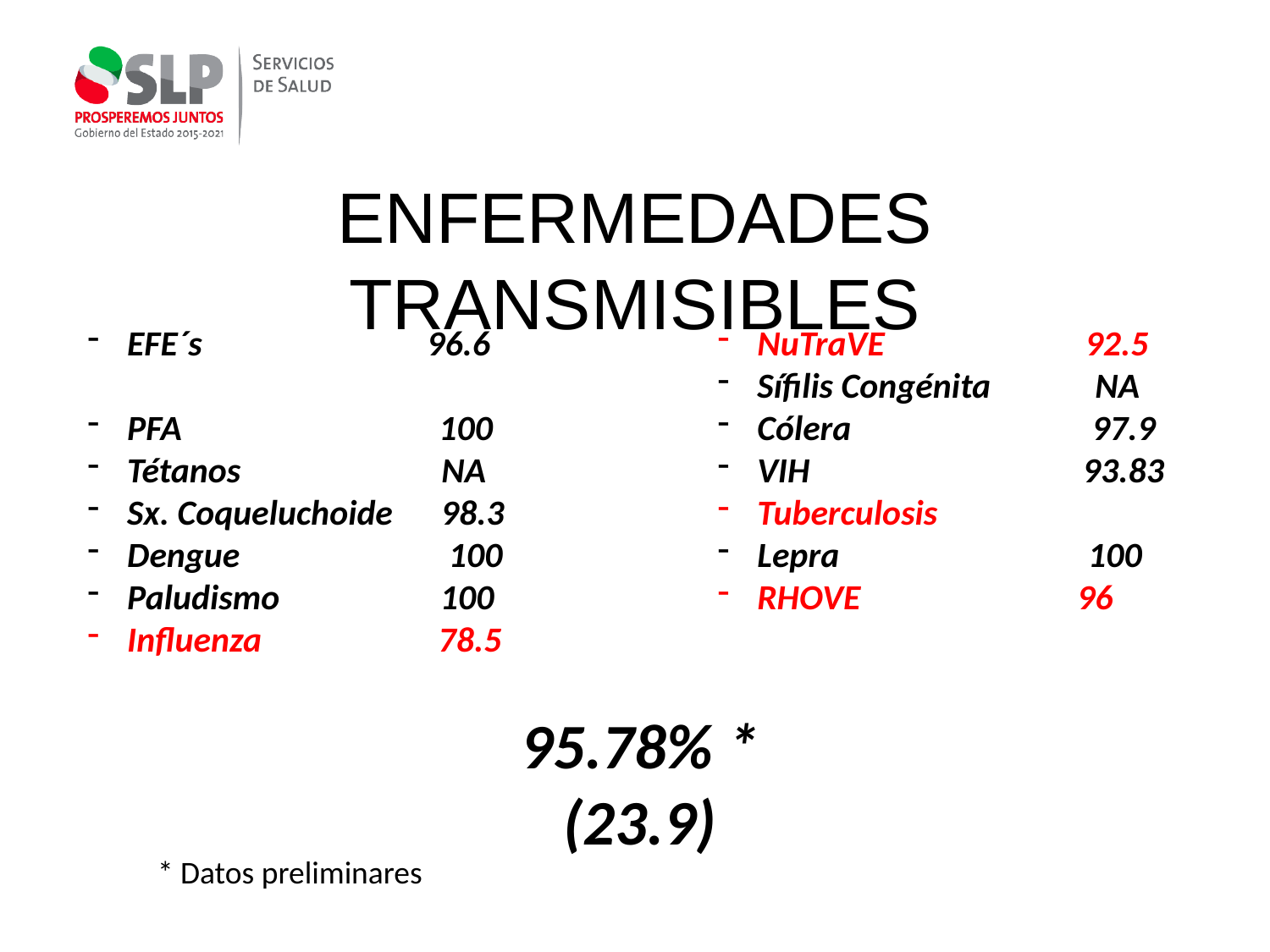

ENFERMEDADES TRANSMISIBLES
EFE´s                            96.6
PFA                                100
Tétanos                         NA
Sx. Coqueluchoide      98.3
Dengue                          100
Paludismo                    100
Influenza                      78.5
NuTraVE                         92.5
Sífilis Congénita             NA
Cólera                              97.9
VIH                                  93.83
Tuberculosis
Lepra                               100
RHOVE                           96
95.78% *
(23.9)
* Datos preliminares